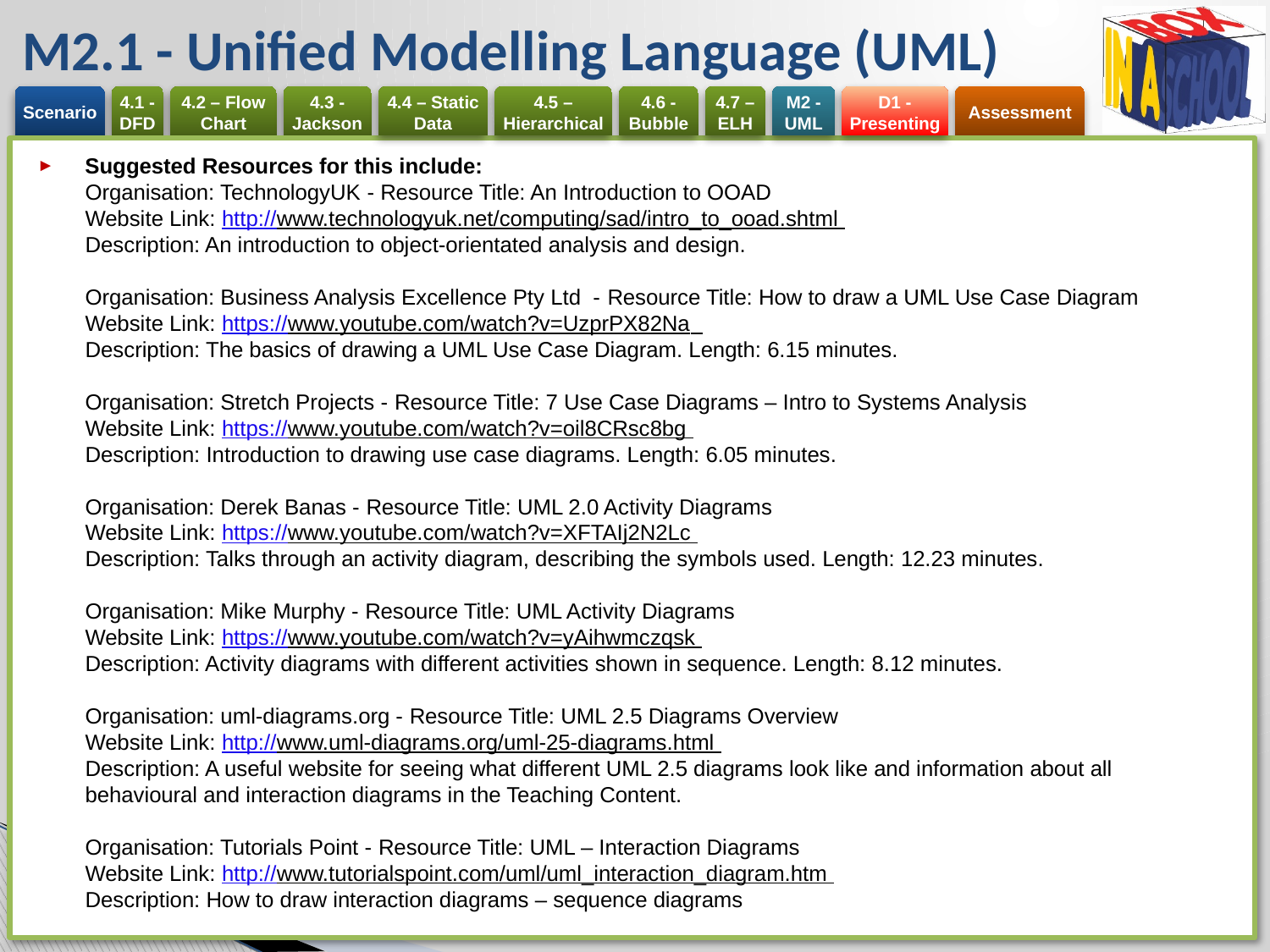

# M2.1 - Unified Modelling Language (UML)
Suggested Resources for this include:
Organisation: TechnologyUK - Resource Title: An Introduction to OOAD
Website Link: http://www.technologyuk.net/computing/sad/intro_to_ooad.shtml
Description: An introduction to object-orientated analysis and design.

Organisation: Business Analysis Excellence Pty Ltd  - Resource Title: How to draw a UML Use Case Diagram
Website Link: https://www.youtube.com/watch?v=UzprPX82Na
Description: The basics of drawing a UML Use Case Diagram. Length: 6.15 minutes.

Organisation: Stretch Projects - Resource Title: 7 Use Case Diagrams – Intro to Systems Analysis
Website Link: https://www.youtube.com/watch?v=oil8CRsc8bg
Description: Introduction to drawing use case diagrams. Length: 6.05 minutes.

Organisation: Derek Banas - Resource Title: UML 2.0 Activity Diagrams
Website Link: https://www.youtube.com/watch?v=XFTAIj2N2Lc
Description: Talks through an activity diagram, describing the symbols used. Length: 12.23 minutes.

Organisation: Mike Murphy - Resource Title: UML Activity Diagrams
Website Link: https://www.youtube.com/watch?v=yAihwmczqsk
Description: Activity diagrams with different activities shown in sequence. Length: 8.12 minutes.

Organisation: uml-diagrams.org - Resource Title: UML 2.5 Diagrams Overview
Website Link: http://www.uml-diagrams.org/uml-25-diagrams.html
Description: A useful website for seeing what different UML 2.5 diagrams look like and information about all behavioural and interaction diagrams in the Teaching Content.

Organisation: Tutorials Point - Resource Title: UML – Interaction Diagrams
Website Link: http://www.tutorialspoint.com/uml/uml_interaction_diagram.htm
Description: How to draw interaction diagrams – sequence diagrams